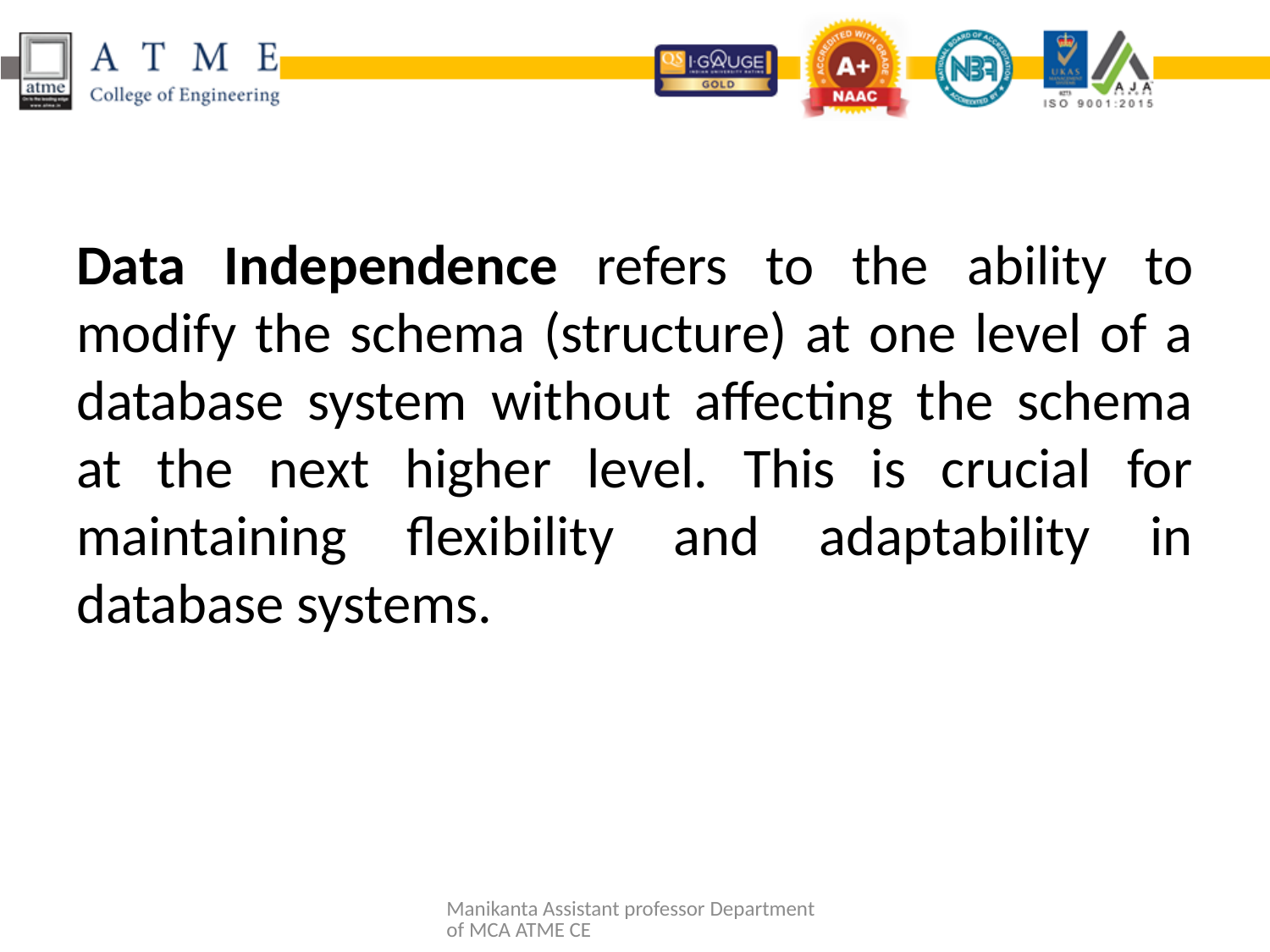

Data Independence refers to the ability to modify the schema (structure) at one level of a database system without affecting the schema at the next higher level. This is crucial for maintaining flexibility and adaptability in database systems.
Manikanta Assistant professor Department of MCA ATME CE